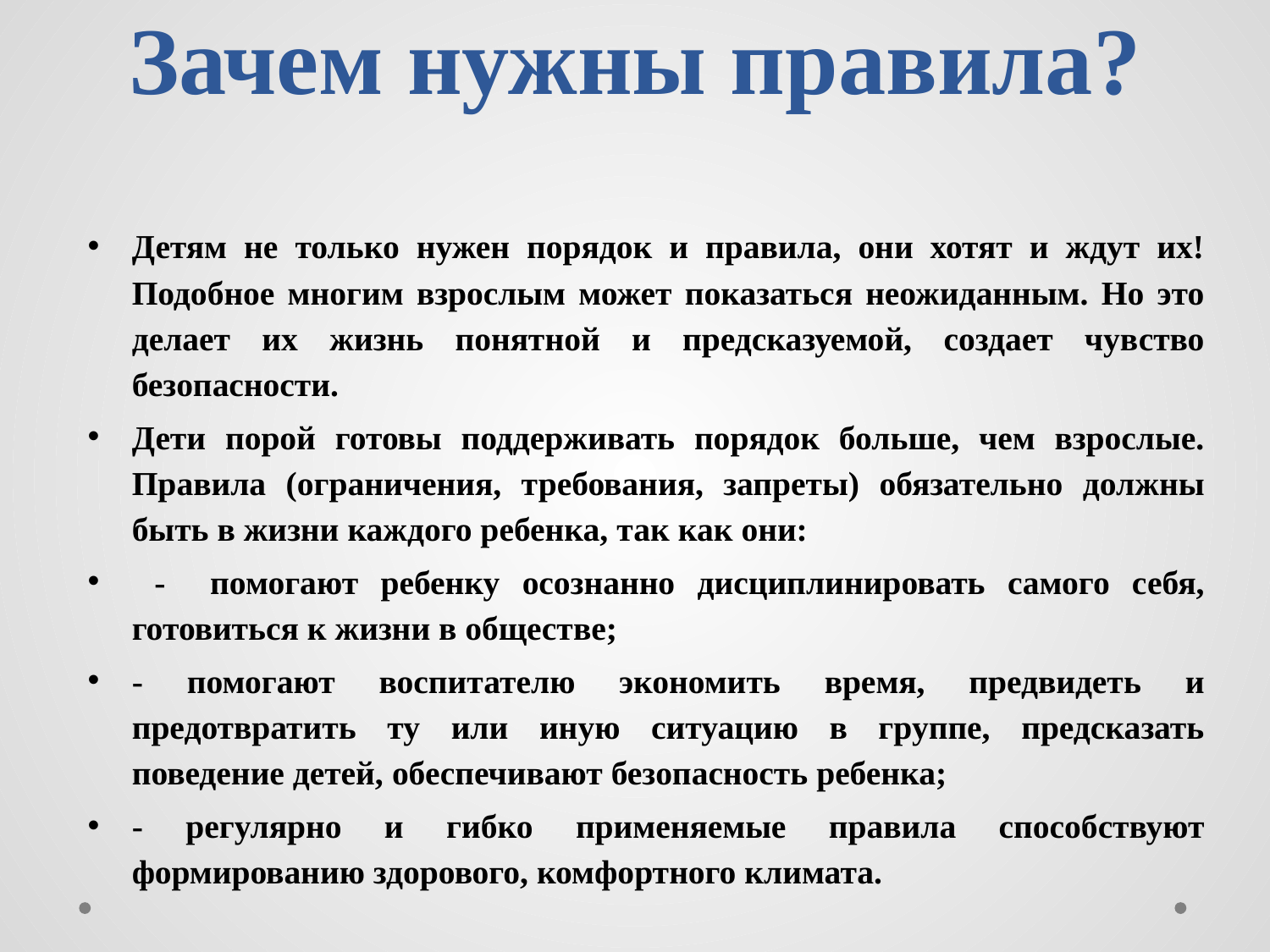

# Зачем нужны правила?

Детям не только нужен порядок и правила, они хотят и ждут их! Подобное многим взрослым может показаться неожиданным. Но это делает их жизнь понятной и предсказуемой, создает чувство безопасности.
Дети порой готовы поддерживать порядок больше, чем взрослые. Правила (ограничения, требования, запреты) обязательно должны быть в жизни каждого ребенка, так как они:
 -  помогают ребенку осознанно дисциплинировать самого себя, готовиться к жизни в обществе;
- помогают воспитателю экономить время, предвидеть и предотвратить ту или иную ситуацию в группе, предсказать поведение детей, обеспечивают безопасность ребенка;
- регулярно и гибко применяемые правила способствуют формированию здорового, комфортного климата.